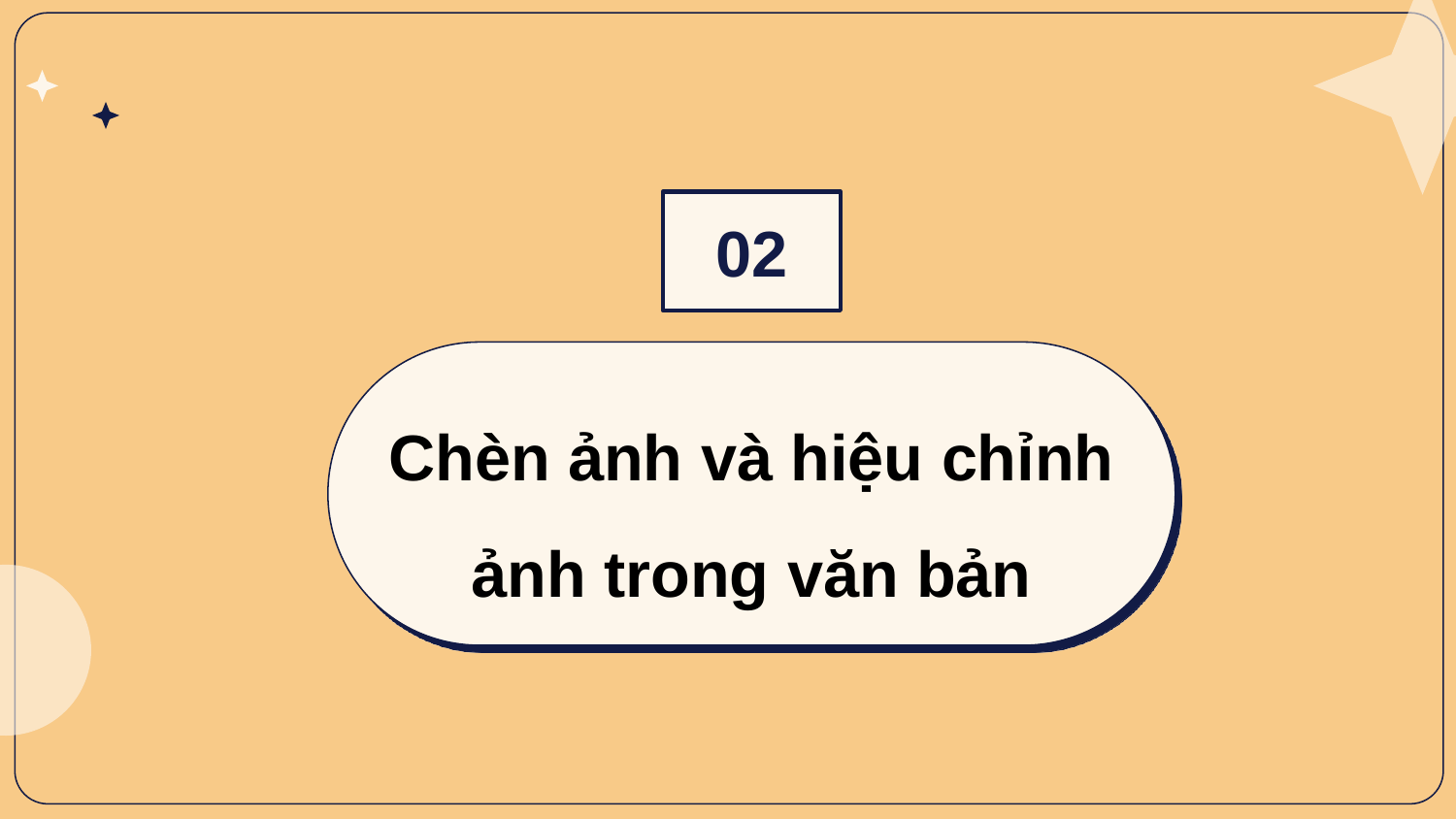

02
Chèn ảnh và hiệu chỉnh ảnh trong văn bản